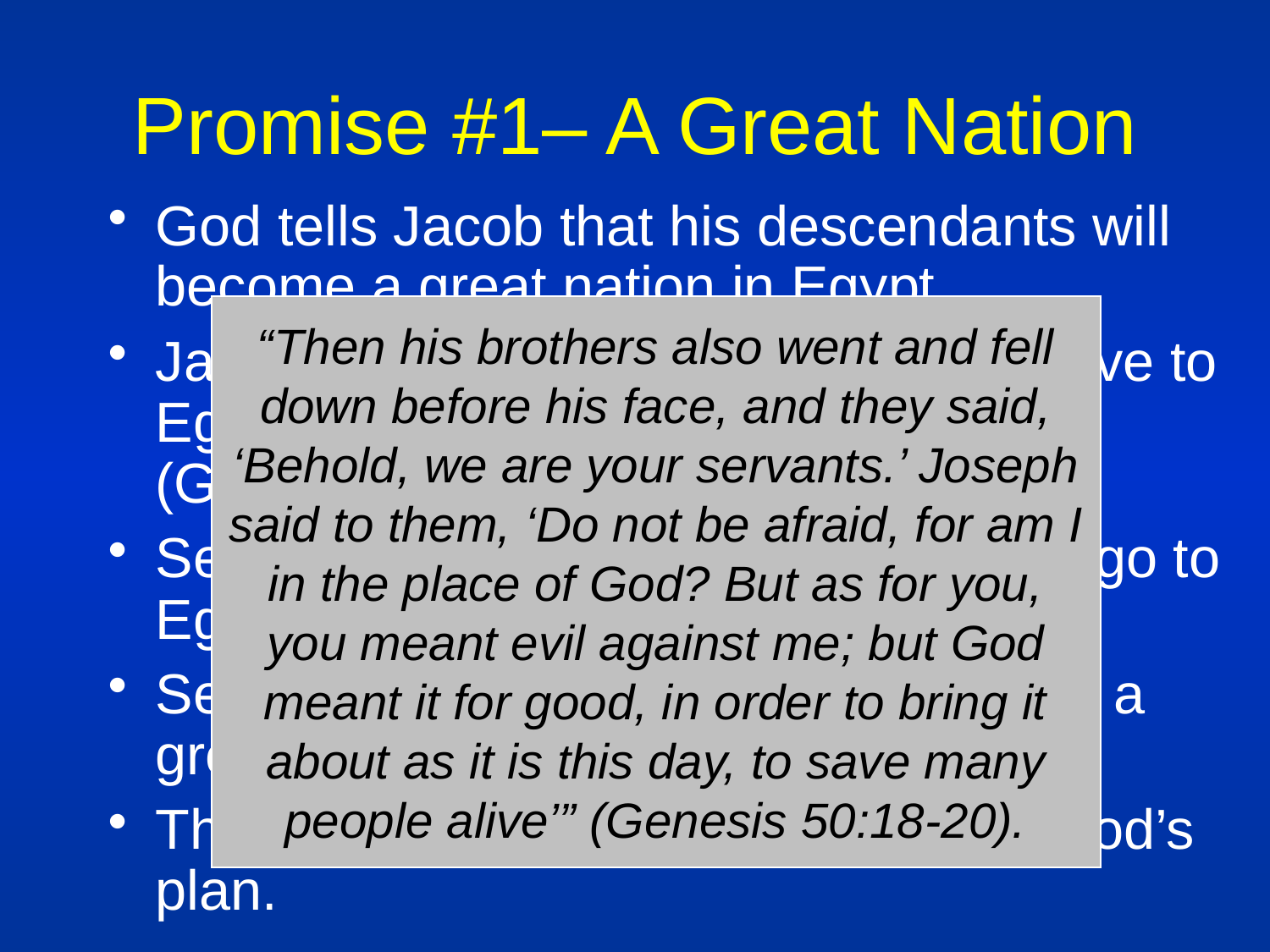

# Promise #1– A Great Nation
God tells Jacob that his descendants will become a great nation in Egypt.
Jacob, his sons, and their families move to Egypt and settle there with Joseph (Genesis 46:5-7).
Seventy people of the family of Israel go to Egypt.
Seventy people of Israel will grow into a great nation in the land of Egypt!
The story of Joseph is a key part of God’s plan.
“Then his brothers also went and fell down before his face, and they said, ‘Behold, we are your servants.’ Joseph said to them, ‘Do not be afraid, for am I in the place of God? But as for you, you meant evil against me; but God meant it for good, in order to bring it about as it is this day, to save many people alive’” (Genesis 50:18-20).